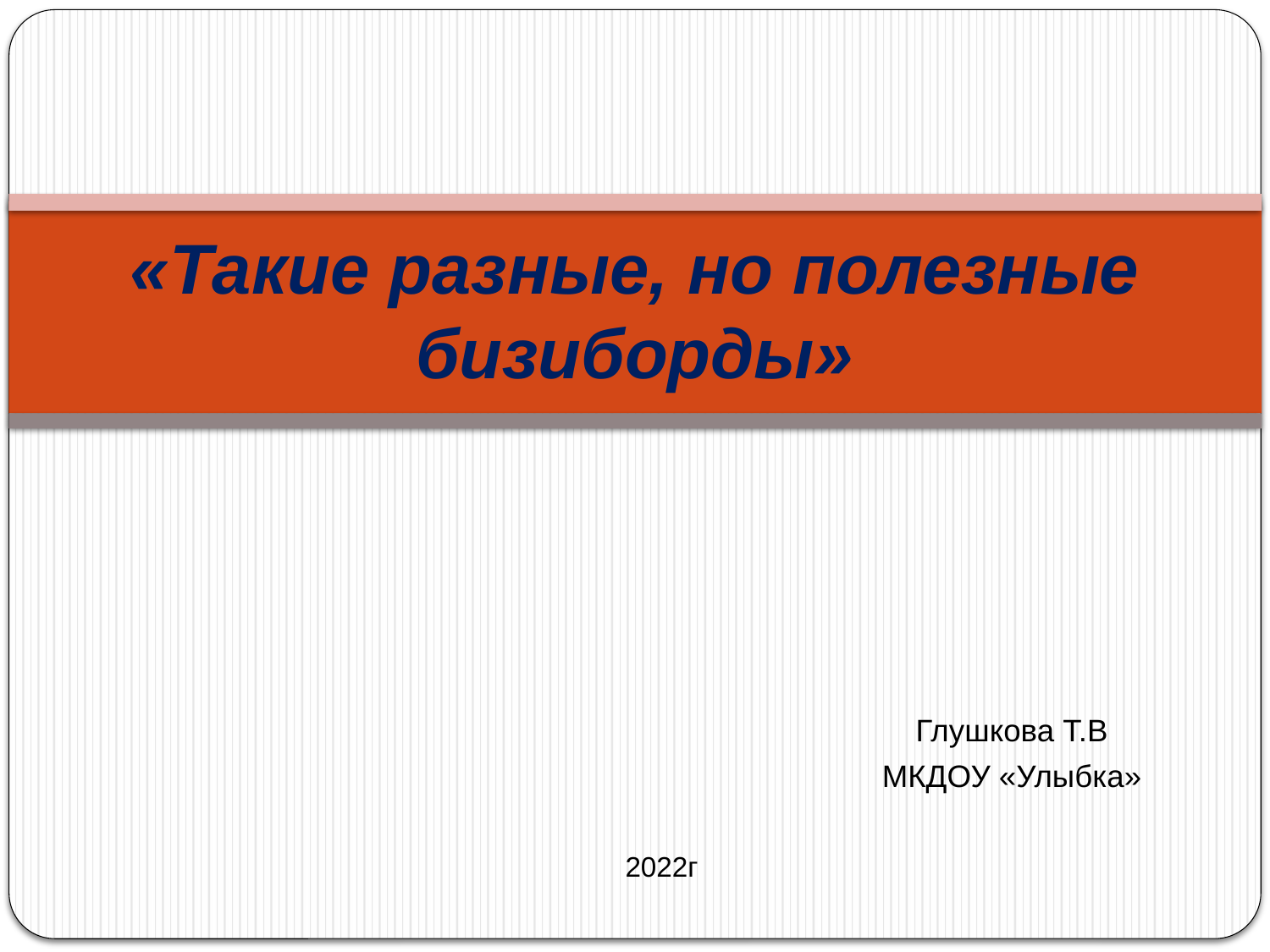

# «Такие разные, но полезные бизиборды»
Глушкова Т.В
МКДОУ «Улыбка»

2022г